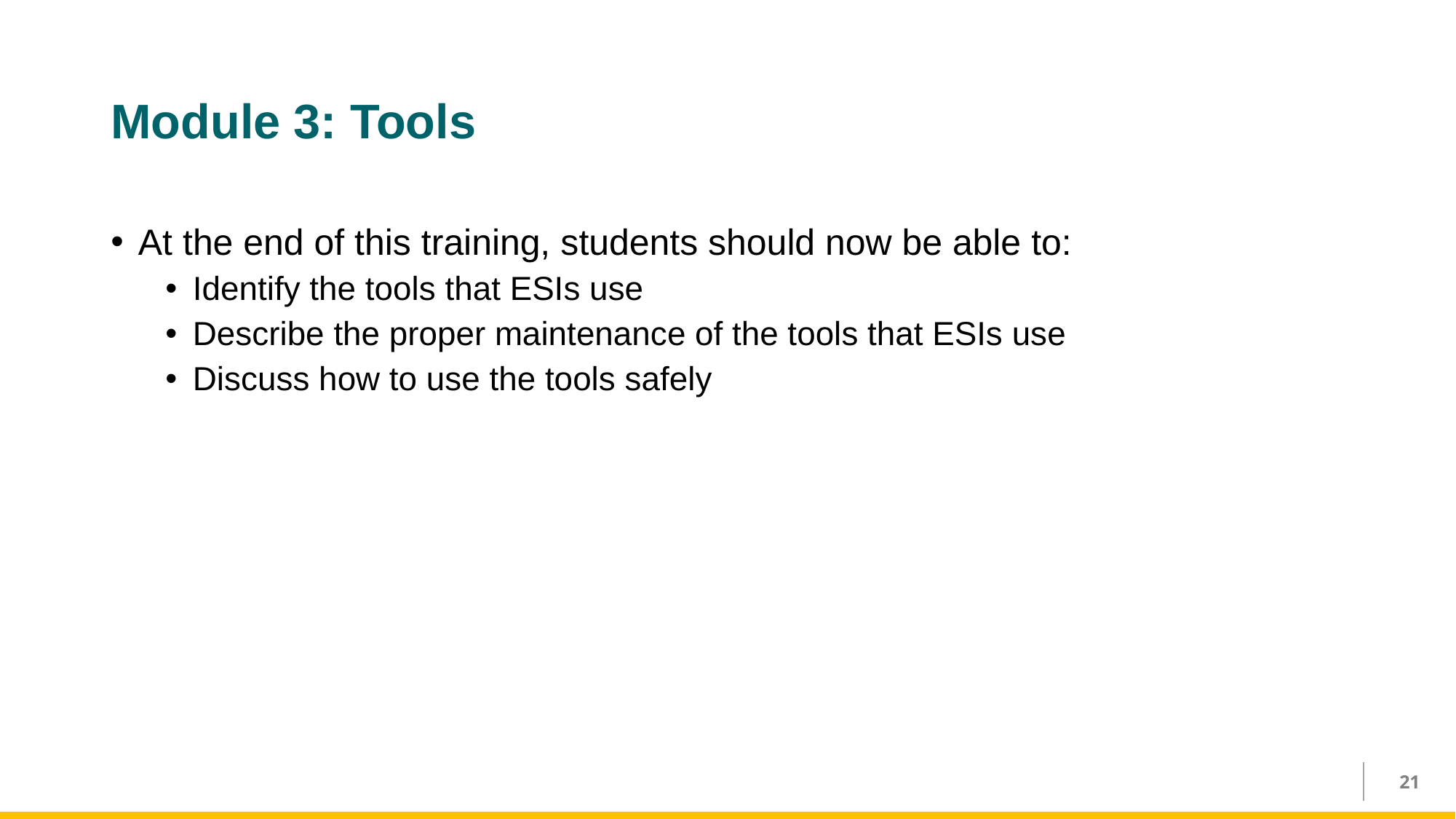

# Module 3: Tools
At the end of this training, students should now be able to:
Identify the tools that ESIs use​
Describe the proper maintenance of the tools that ESIs use​
Discuss how to use the tools safely​